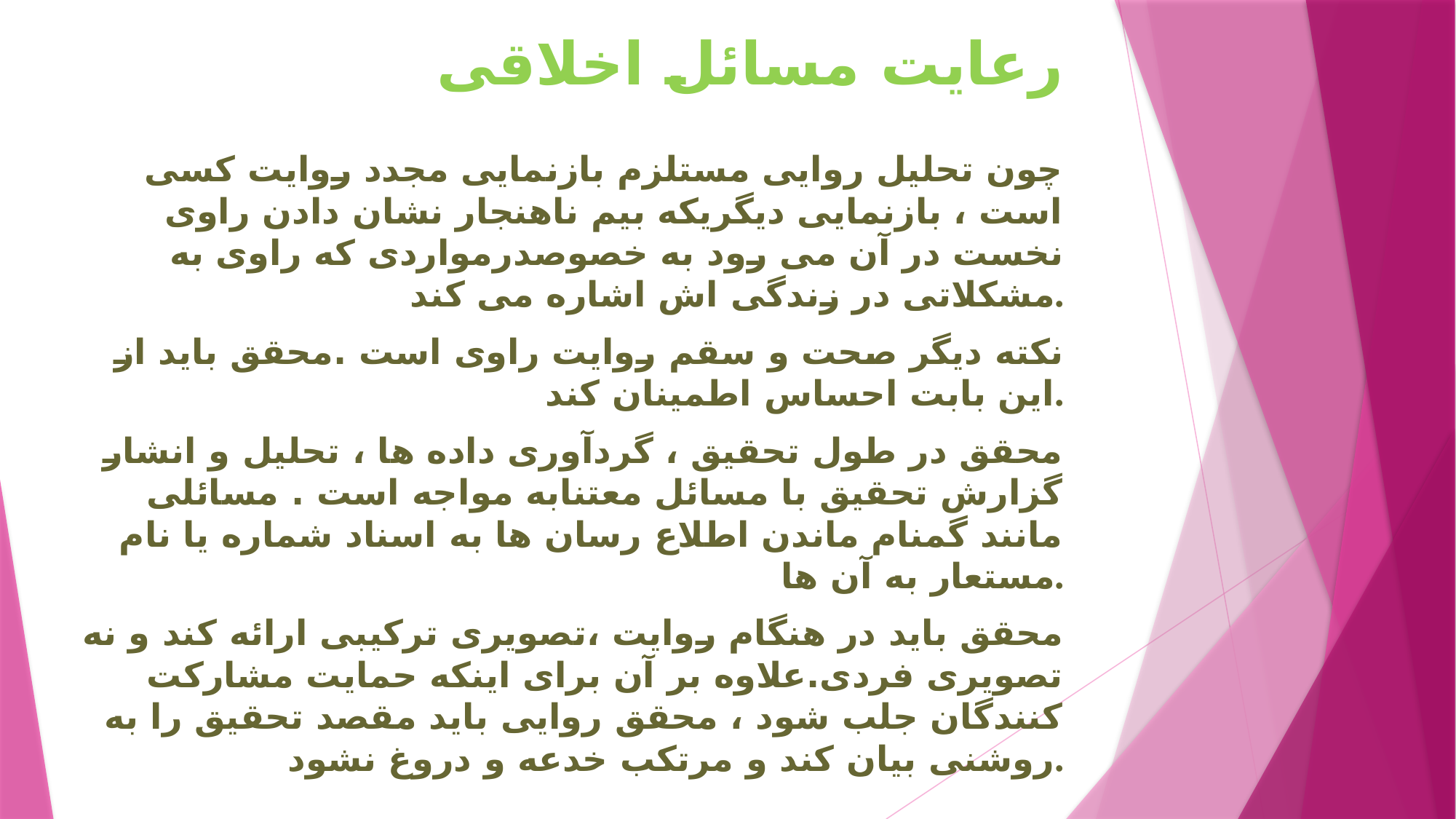

# رعایت مسائل اخلاقی
چون تحلیل روایی مستلزم بازنمایی مجدد روایت کسی است ، بازنمایی دیگریکه بیم ناهنجار نشان دادن راوی نخست در آن می رود به خصوصدرمواردی که راوی به مشکلاتی در زندگی اش اشاره می کند.
نکته دیگر صحت و سقم روایت راوی است .محقق باید از این بابت احساس اطمینان کند.
محقق در طول تحقیق ، گردآوری داده ها ، تحلیل و انشار گزارش تحقیق با مسائل معتنابه مواجه است . مسائلی مانند گمنام ماندن اطلاع رسان ها به اسناد شماره یا نام مستعار به آن ها.
محقق باید در هنگام روایت ،تصویری ترکیبی ارائه کند و نه تصویری فردی.علاوه بر آن برای اینکه حمایت مشارکت کنندگان جلب شود ، محقق روایی باید مقصد تحقیق را به روشنی بیان کند و مرتکب خدعه و دروغ نشود.